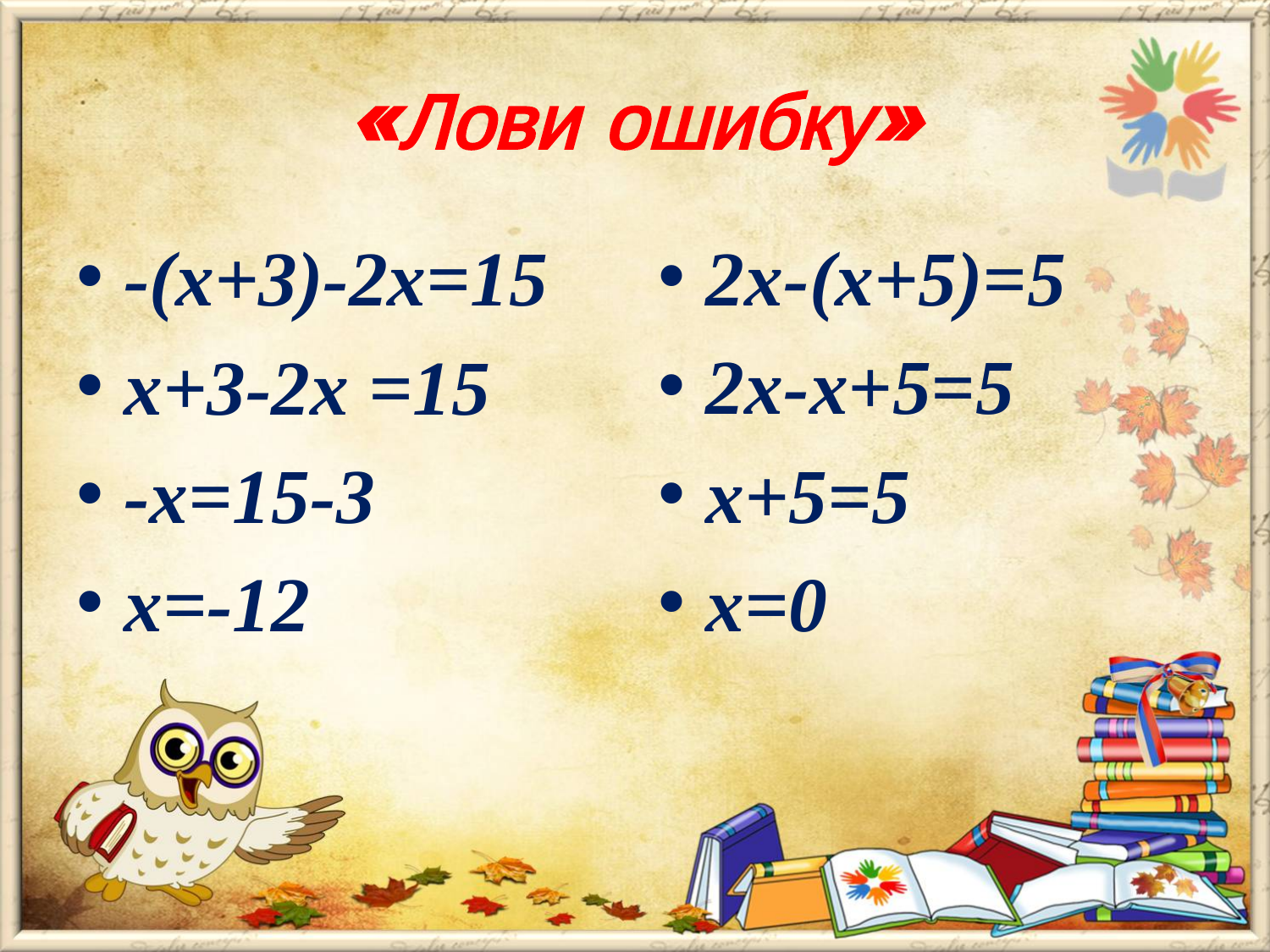

# «Лови ошибку»
-(х+3)-2х=15
х+3-2х =15
-х=15-3
х=-12
2х-(х+5)=5
2х-х+5=5
х+5=5
х=0